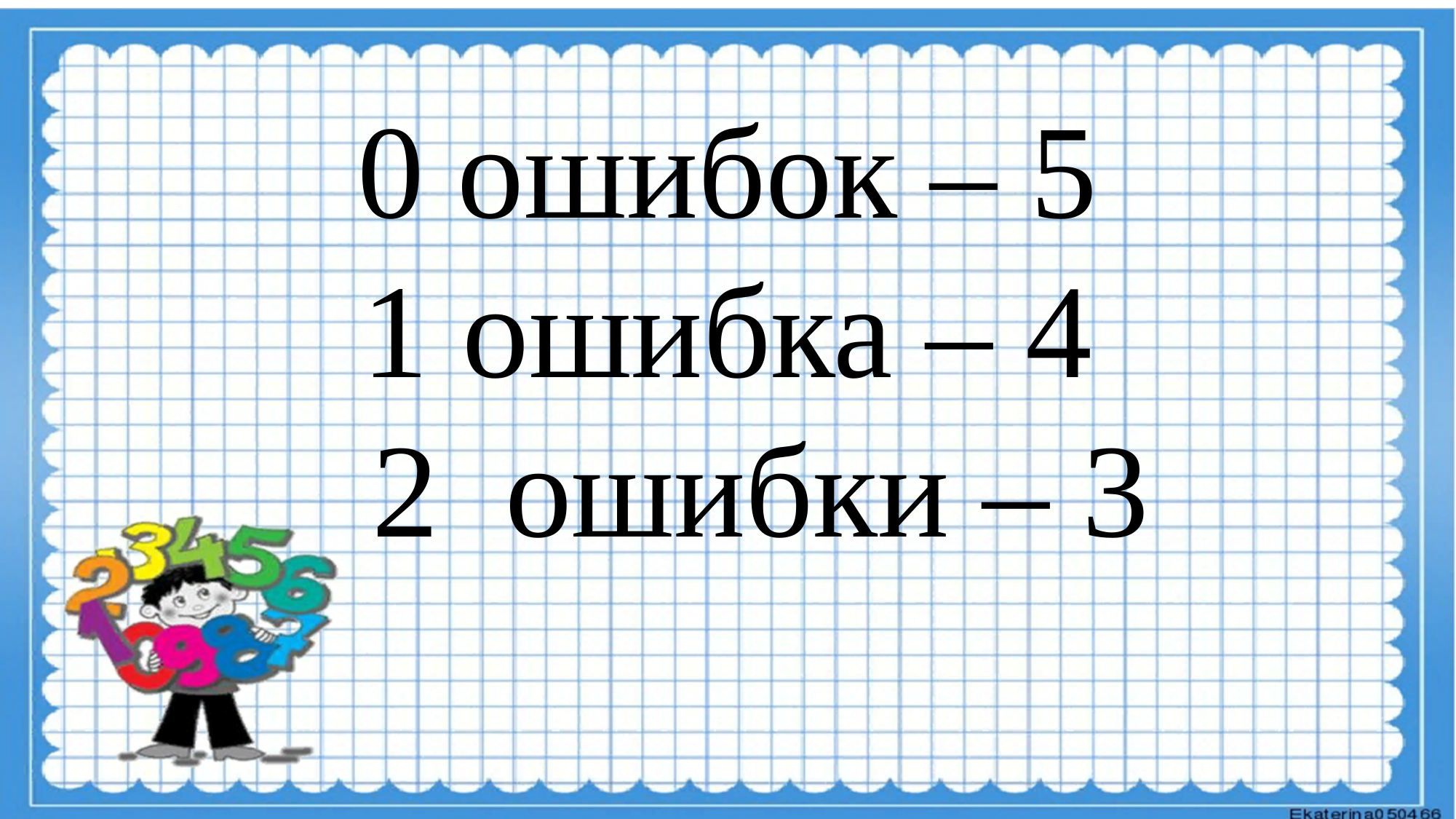

0 ошибок – 5
1 ошибка – 4
  2  ошибки – 3